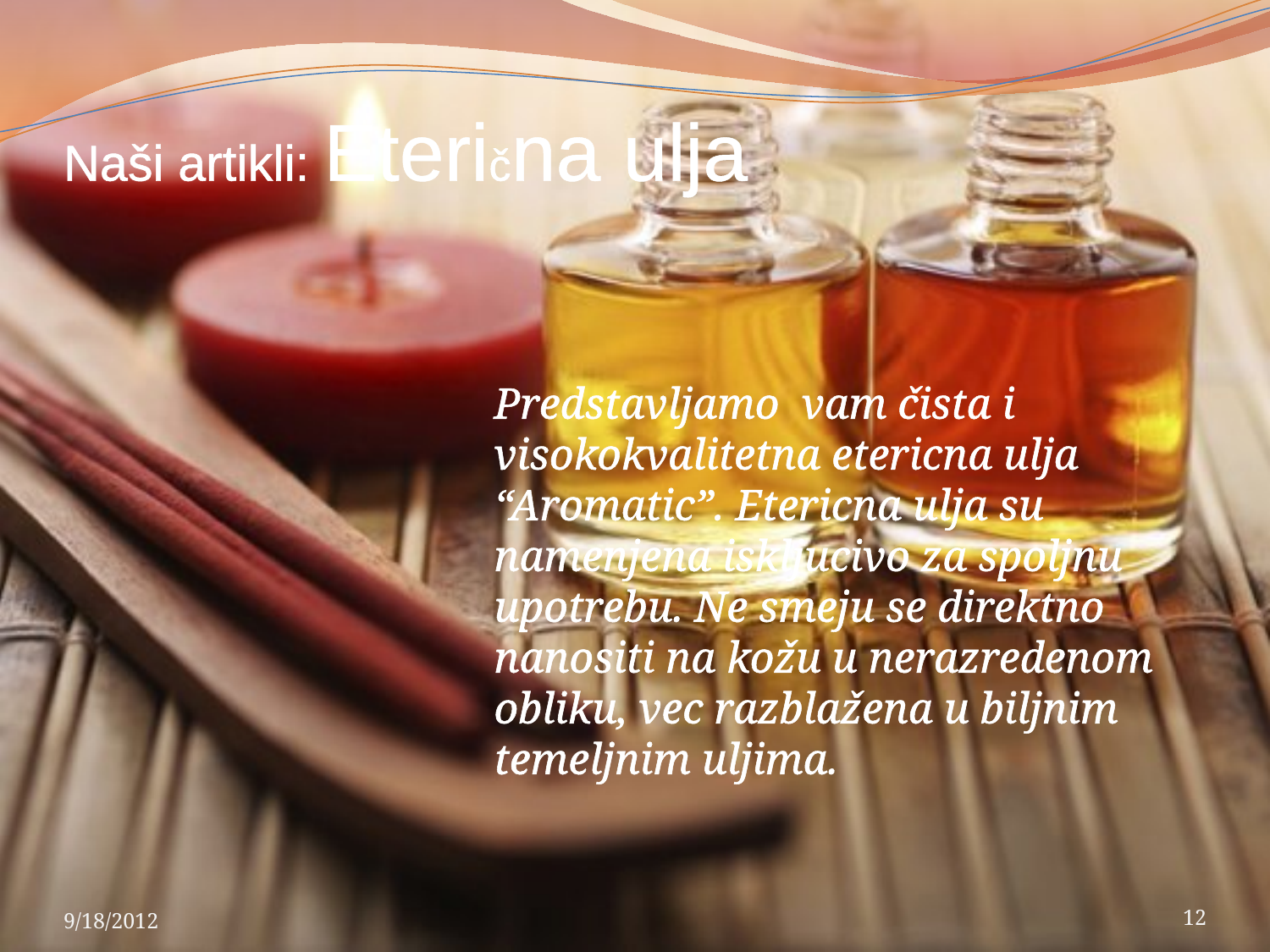

# Naši artikli: Eterična ulja
	Predstavljamo  vam čista i visokokvalitetna etericna ulja “Aromatic”. Etericna ulja su namenjena iskljucivo za spoljnu upotrebu. Ne smeju se direktno nanositi na kožu u nerazredenom obliku, vec razblažena u biljnim temeljnim uljima.

9/18/2012
12